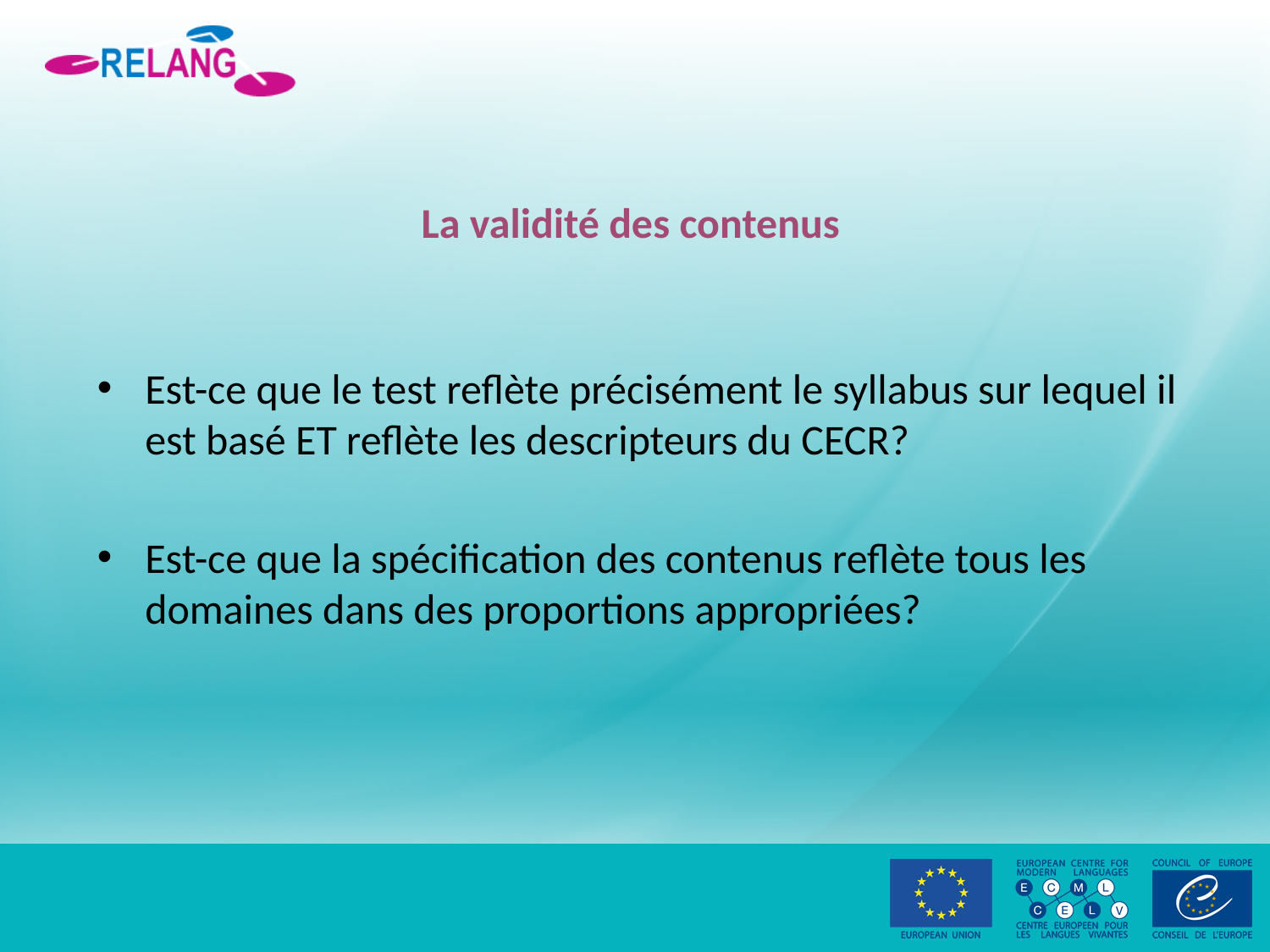

# La validité des contenus

Est-ce que le test reflète précisément le syllabus sur lequel il est basé ET reflète les descripteurs du CECR?

Est-ce que la spécification des contenus reflète tous les domaines dans des proportions appropriées?